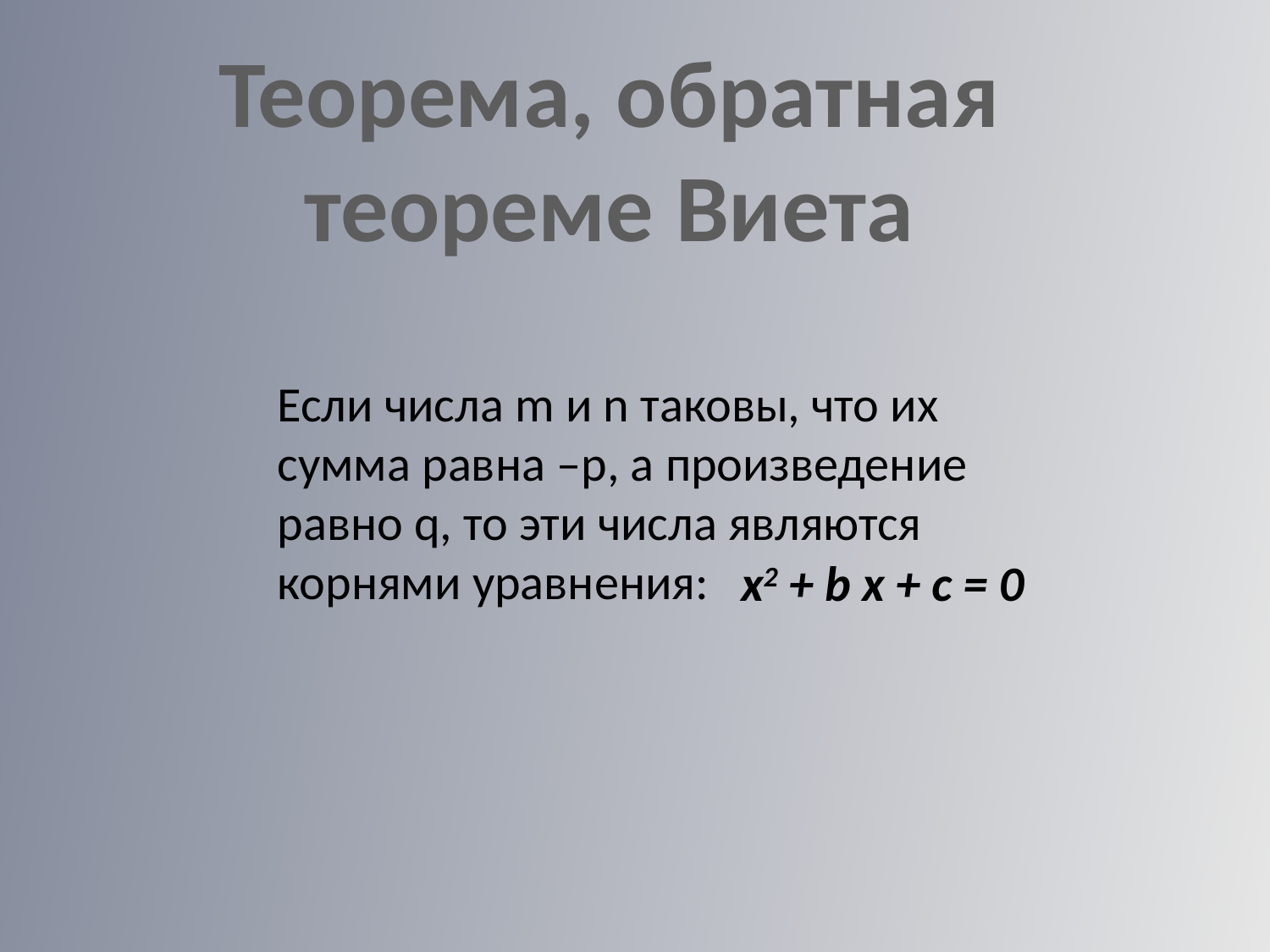

Теорема, обратная теореме Виета
Если числа m и n таковы, что их сумма равна –p, а произведение равно q, то эти числа являются корнями уравнения:
x2 + b x + c = 0